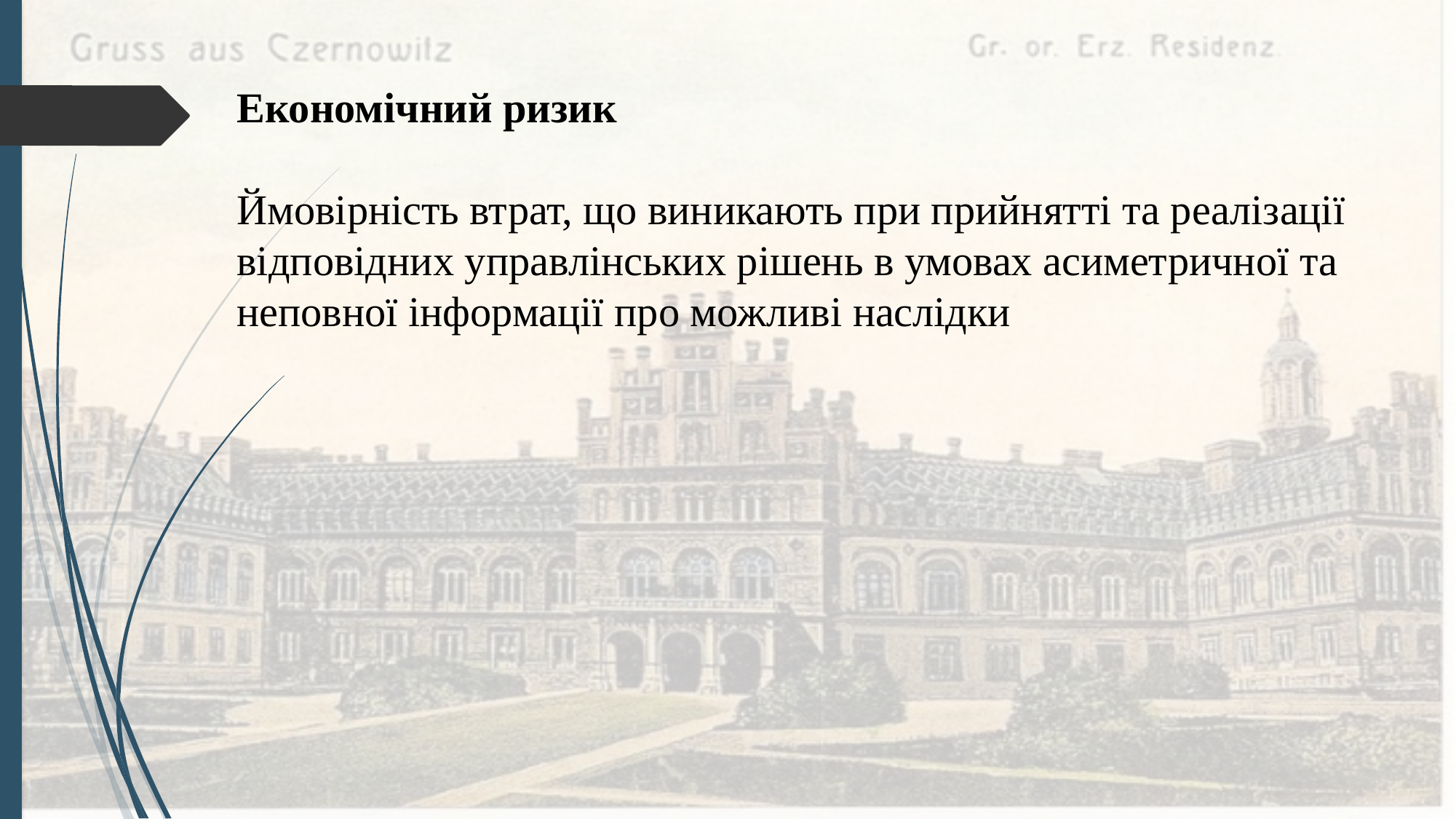

# Економічний ризик Ймовірність втрат, що виникають при прийнятті та реалізації відповідних управлінських рішень в умовах асиметричної та неповної інформації про можливі наслідки